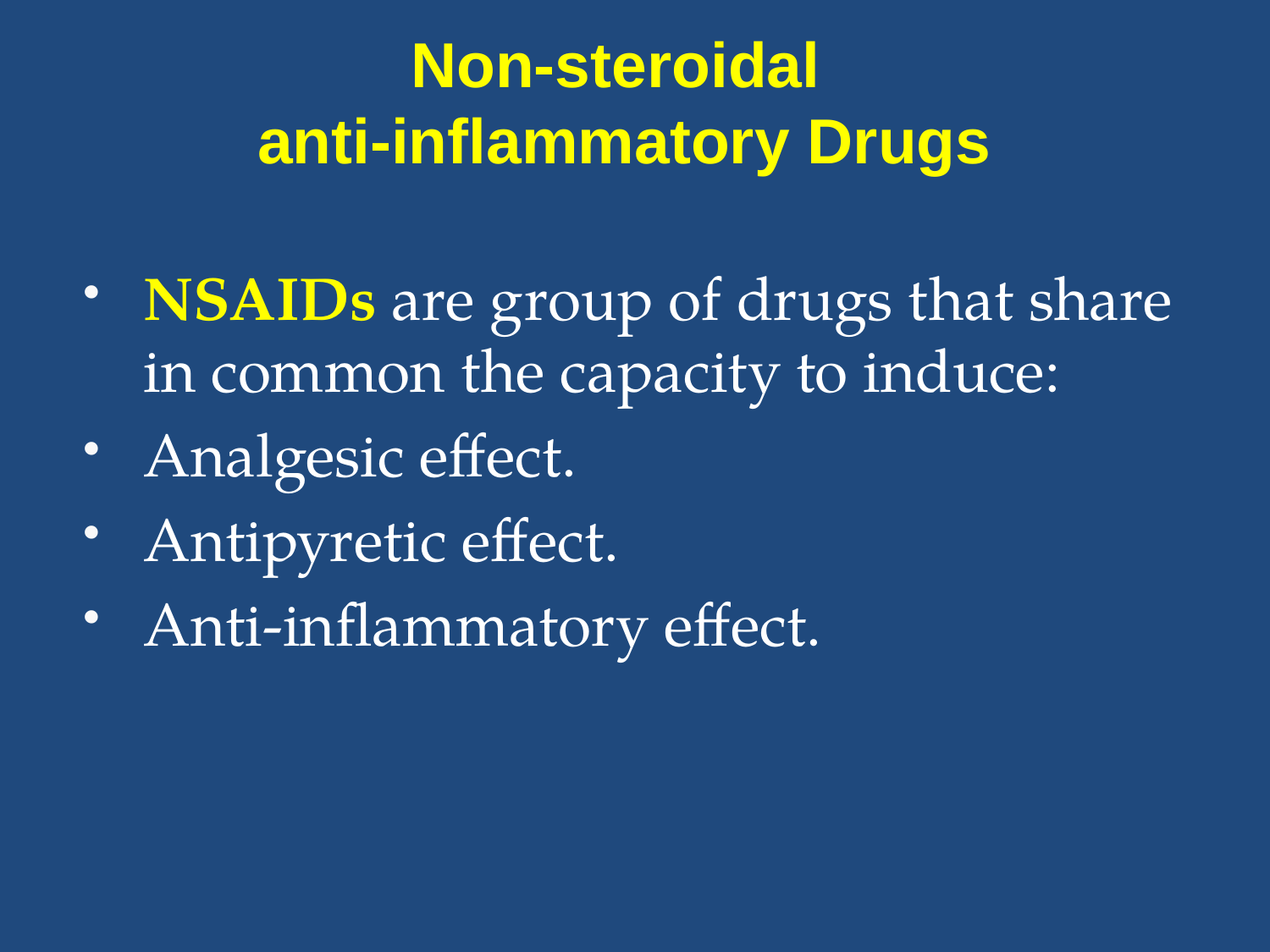

# Non-steroidal anti-inflammatory Drugs
NSAIDs are group of drugs that share in common the capacity to induce:
Analgesic effect.
Antipyretic effect.
Anti-inflammatory effect.